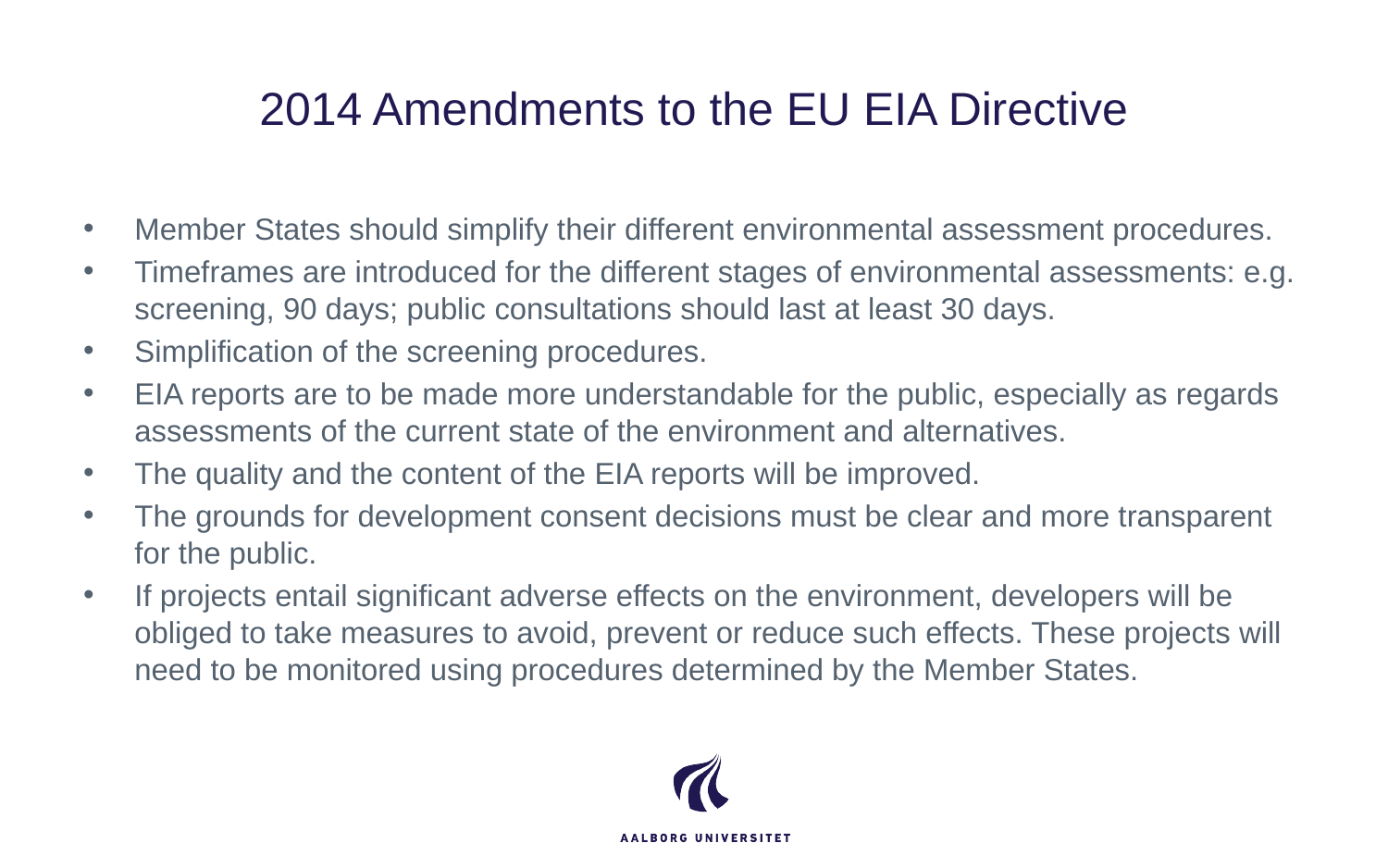

# 2014 Amendments to the EU EIA Directive
Member States should simplify their different environmental assessment procedures.
Timeframes are introduced for the different stages of environmental assessments: e.g. screening, 90 days; public consultations should last at least 30 days.
Simplification of the screening procedures.
EIA reports are to be made more understandable for the public, especially as regards assessments of the current state of the environment and alternatives.
The quality and the content of the EIA reports will be improved.
The grounds for development consent decisions must be clear and more transparent for the public.
If projects entail significant adverse effects on the environment, developers will be obliged to take measures to avoid, prevent or reduce such effects. These projects will need to be monitored using procedures determined by the Member States.